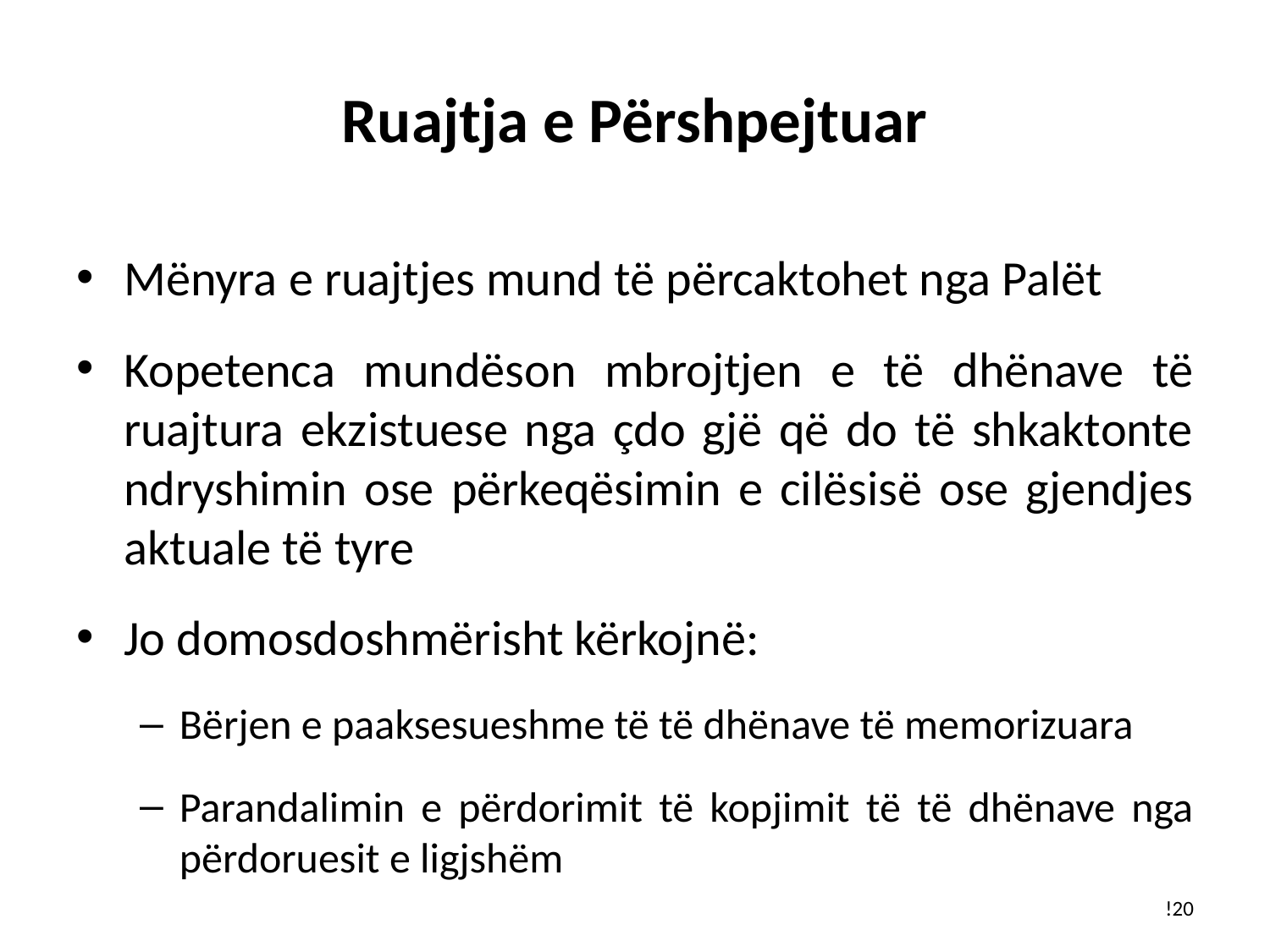

# Ruajtja e Përshpejtuar
Mënyra e ruajtjes mund të përcaktohet nga Palët
Kopetenca mundëson mbrojtjen e të dhënave të ruajtura ekzistuese nga çdo gjë që do të shkaktonte ndryshimin ose përkeqësimin e cilësisë ose gjendjes aktuale të tyre
Jo domosdoshmërisht kërkojnë:
Bërjen e paaksesueshme të të dhënave të memorizuara
Parandalimin e përdorimit të kopjimit të të dhënave nga përdoruesit e ligjshëm

!20